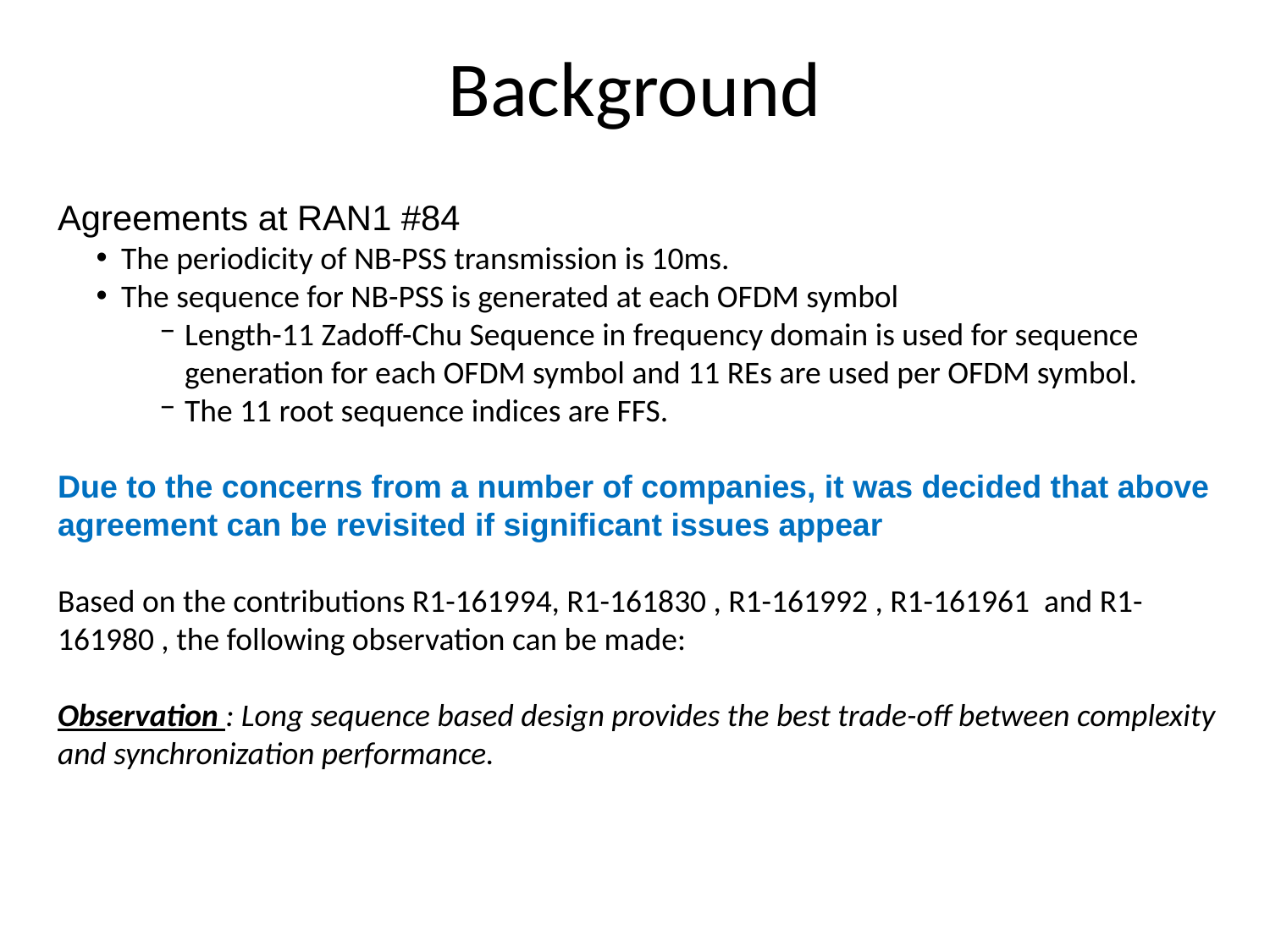

# Background
Agreements at RAN1 #84
The periodicity of NB-PSS transmission is 10ms.
The sequence for NB-PSS is generated at each OFDM symbol
Length-11 Zadoff-Chu Sequence in frequency domain is used for sequence generation for each OFDM symbol and 11 REs are used per OFDM symbol.
The 11 root sequence indices are FFS.

Due to the concerns from a number of companies, it was decided that above agreement can be revisited if significant issues appear

Based on the contributions R1-161994, R1-161830 , R1-161992 , R1-161961  and R1-161980 , the following observation can be made:

Observation : Long sequence based design provides the best trade-off between complexity and synchronization performance.